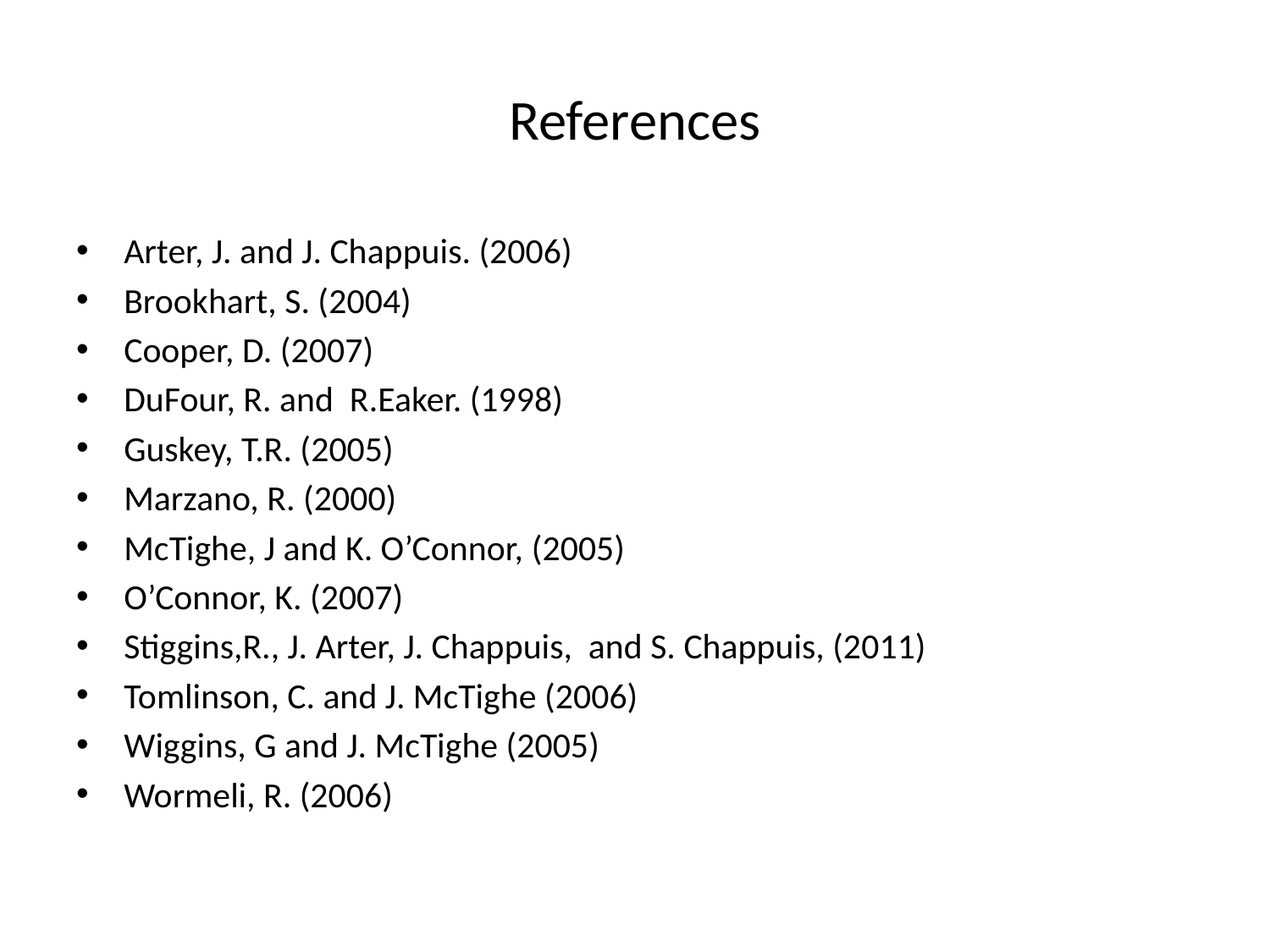

# References
Arter, J. and J. Chappuis. (2006)
Brookhart, S. (2004)
Cooper, D. (2007)
DuFour, R. and  R.Eaker. (1998)
Guskey, T.R. (2005)
Marzano, R. (2000)
McTighe, J and K. O’Connor, (2005)
O’Connor, K. (2007)
Stiggins,R., J. Arter, J. Chappuis,  and S. Chappuis, (2011)
Tomlinson, C. and J. McTighe (2006)
Wiggins, G and J. McTighe (2005)
Wormeli, R. (2006)